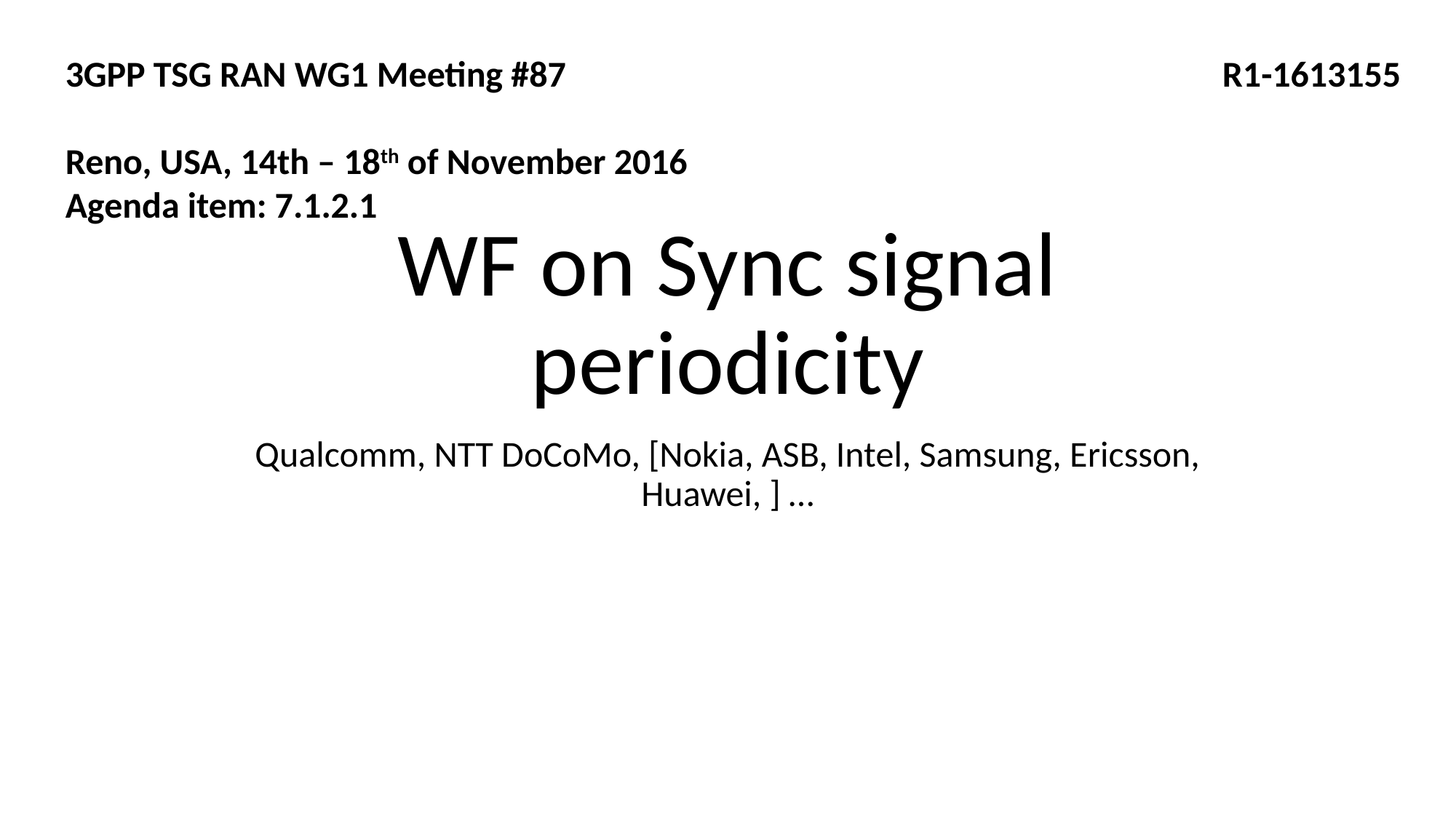

3GPP TSG RAN WG1 Meeting #87						        R1-1613155
Reno, USA, 14th – 18th of November 2016
Agenda item: 7.1.2.1
# WF on Sync signal periodicity
Qualcomm, NTT DoCoMo, [Nokia, ASB, Intel, Samsung, Ericsson, Huawei, ] …